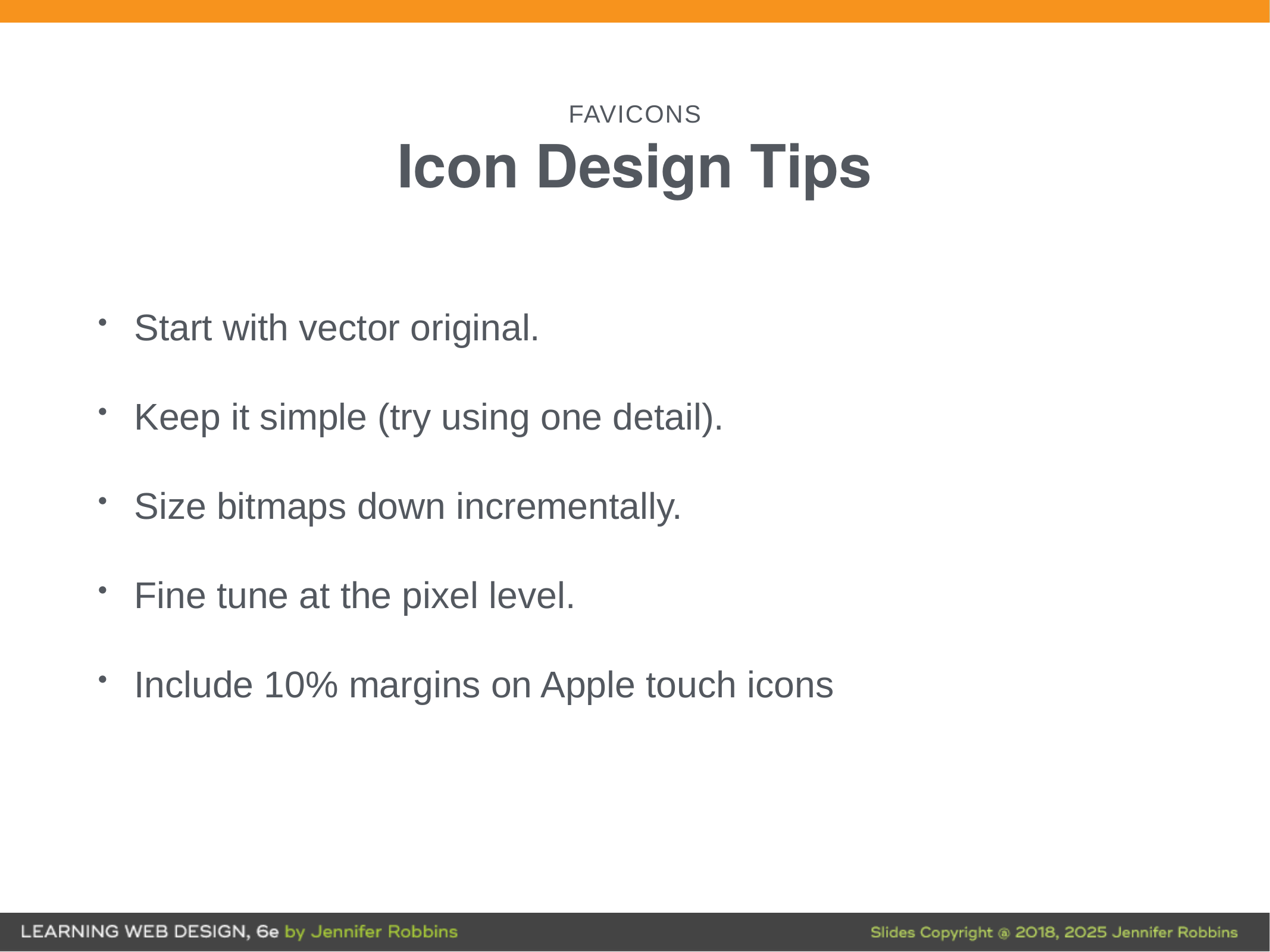

# FAVICONS
Icon Design Tips
Start with vector original.
Keep it simple (try using one detail).
Size bitmaps down incrementally.
Fine tune at the pixel level.
Include 10% margins on Apple touch icons